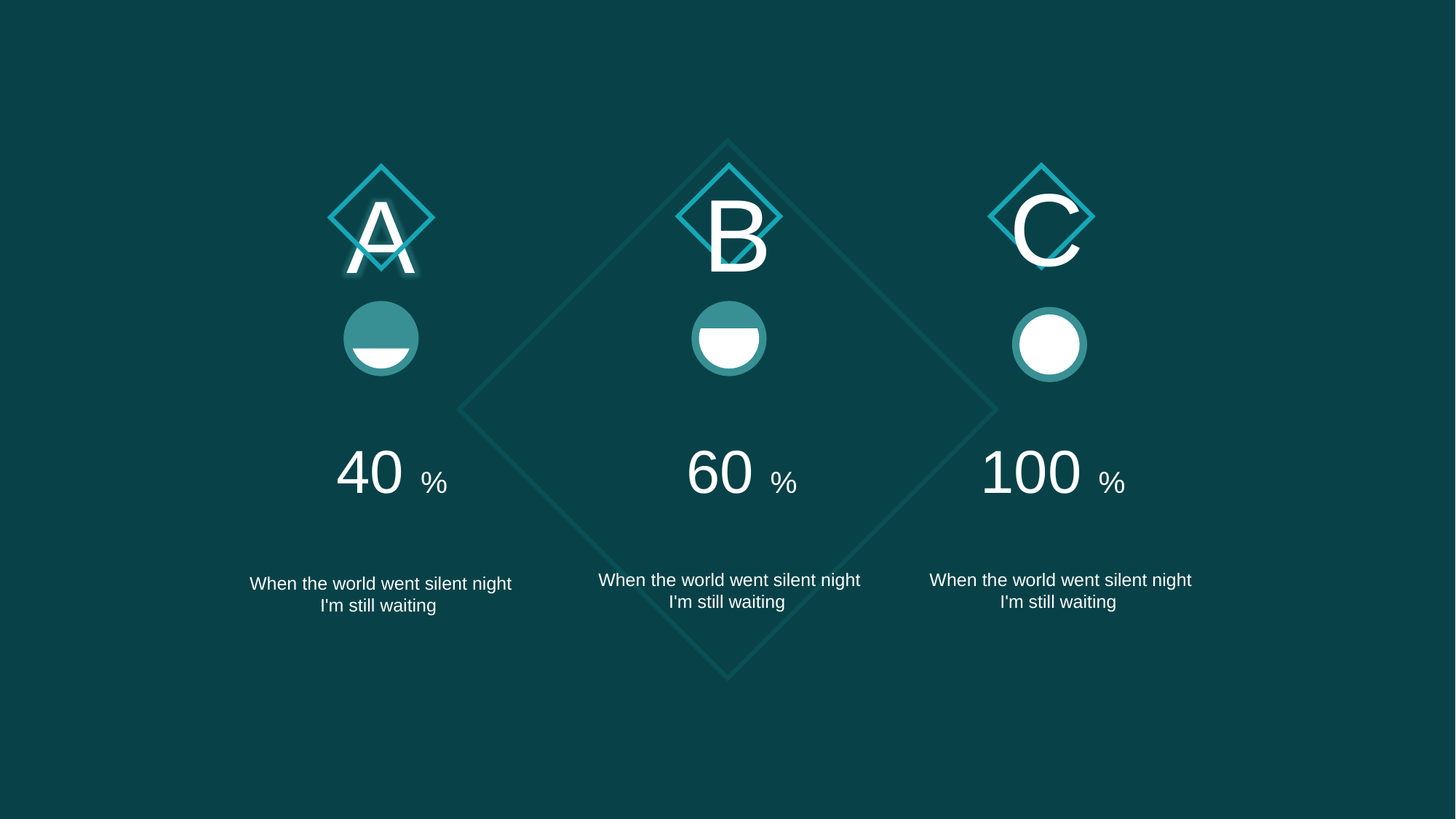

C
B
A

40 %
60 %
100 %
When the world went silent night
I'm still waiting
When the world went silent night
I'm still waiting
When the world went silent night
I'm still waiting